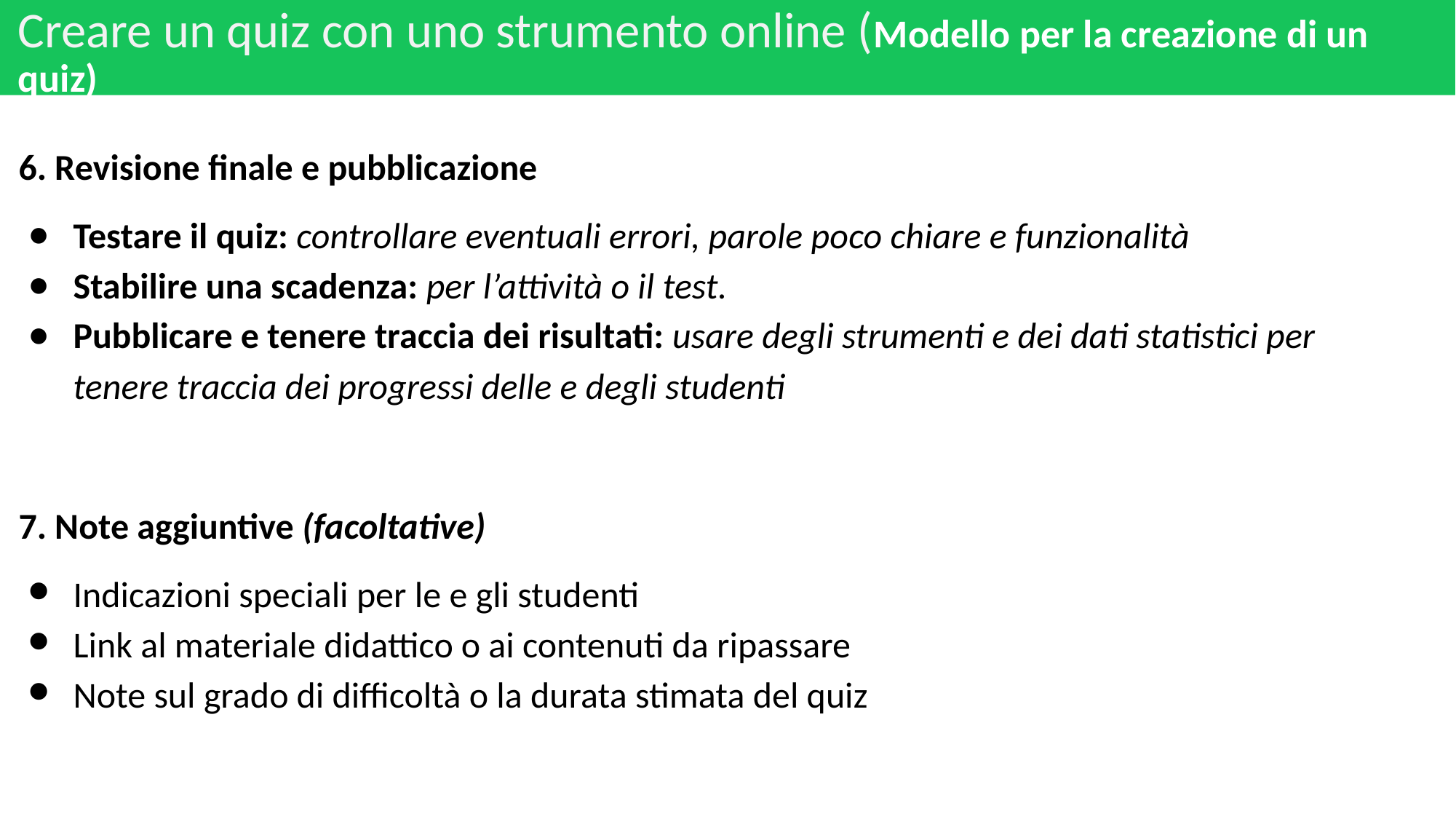

# Creare un quiz con uno strumento online (Modello per la creazione di un quiz)
6. Revisione finale e pubblicazione
Testare il quiz: controllare eventuali errori, parole poco chiare e funzionalità
Stabilire una scadenza: per l’attività o il test.
Pubblicare e tenere traccia dei risultati: usare degli strumenti e dei dati statistici per tenere traccia dei progressi delle e degli studenti

7. Note aggiuntive (facoltative)
Indicazioni speciali per le e gli studenti
Link al materiale didattico o ai contenuti da ripassare
Note sul grado di difficoltà o la durata stimata del quiz